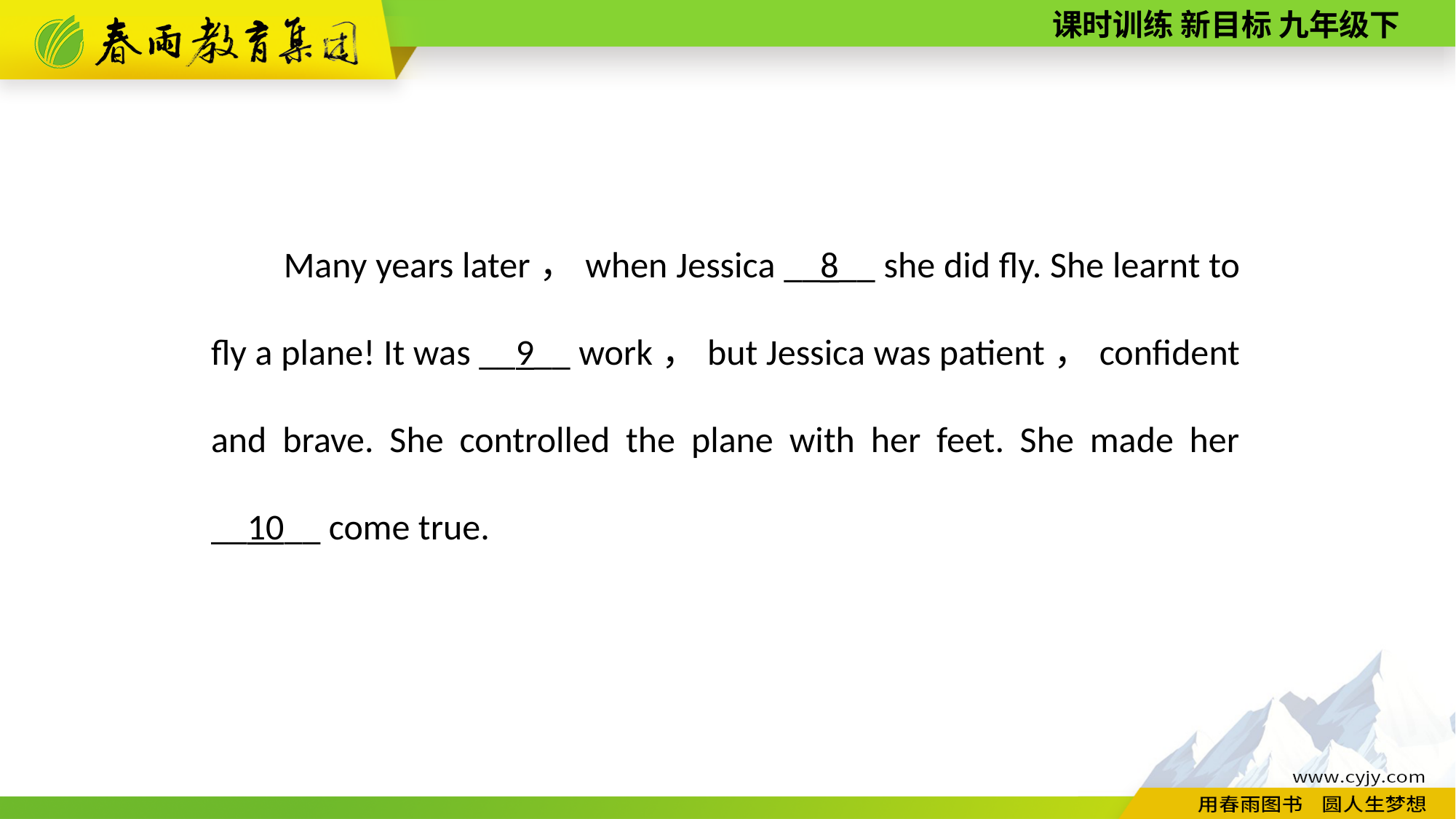

Many years later，when Jessica __8__ she did fly. She learnt to fly a plane! It was __9__ work，but Jessica was patient，confident and brave. She controlled the plane with her feet. She made her __10__ come true.